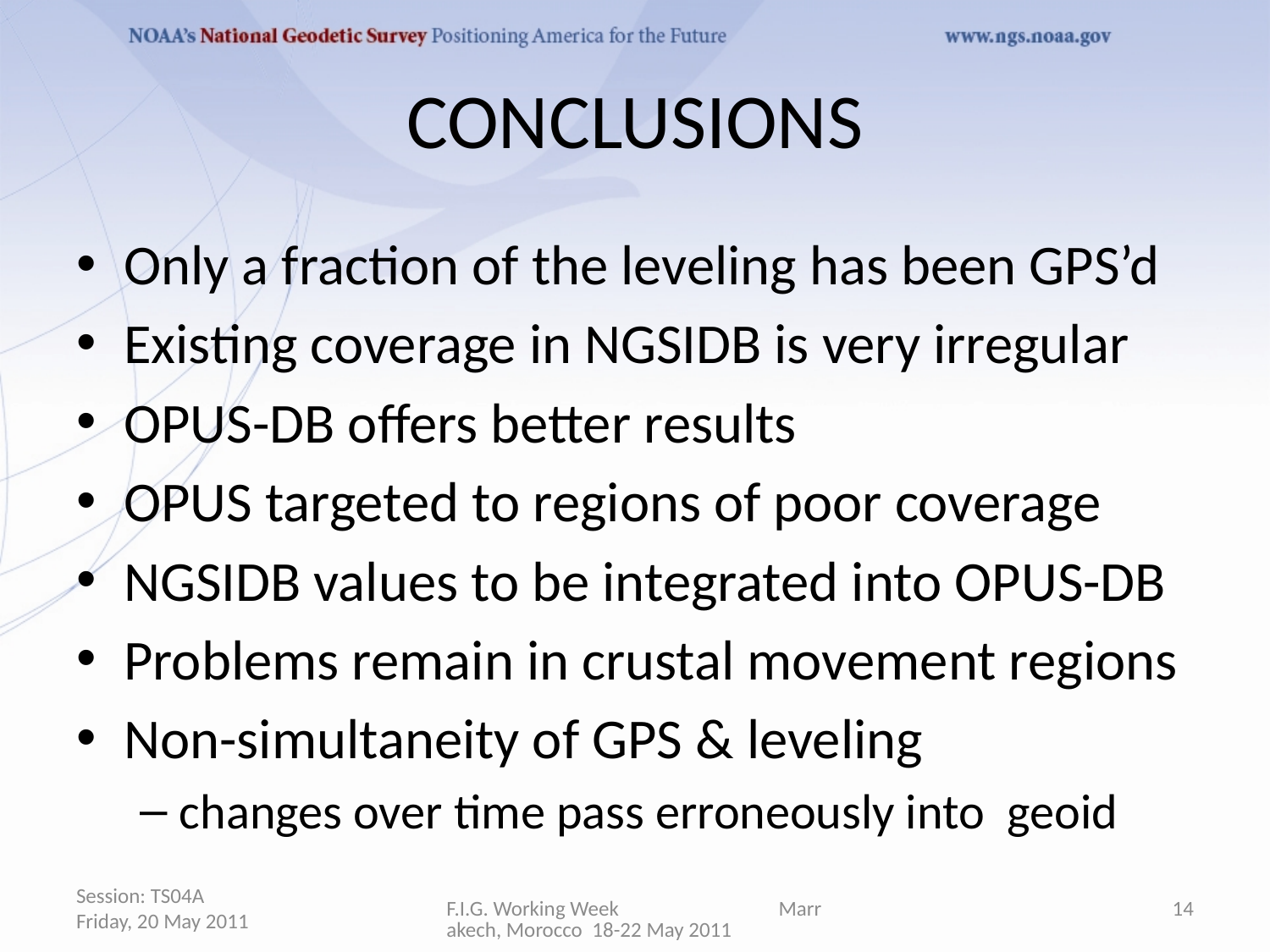

# CONCLUSIONS
Only a fraction of the leveling has been GPS’d
Existing coverage in NGSIDB is very irregular
OPUS-DB offers better results
OPUS targeted to regions of poor coverage
NGSIDB values to be integrated into OPUS-DB
Problems remain in crustal movement regions
Non-simultaneity of GPS & leveling
changes over time pass erroneously into  geoid
Session: TS04A                          Friday, 20 May 2011
F.I.G. Working Week                                 Marrakech, Morocco  18-22 May 2011
14